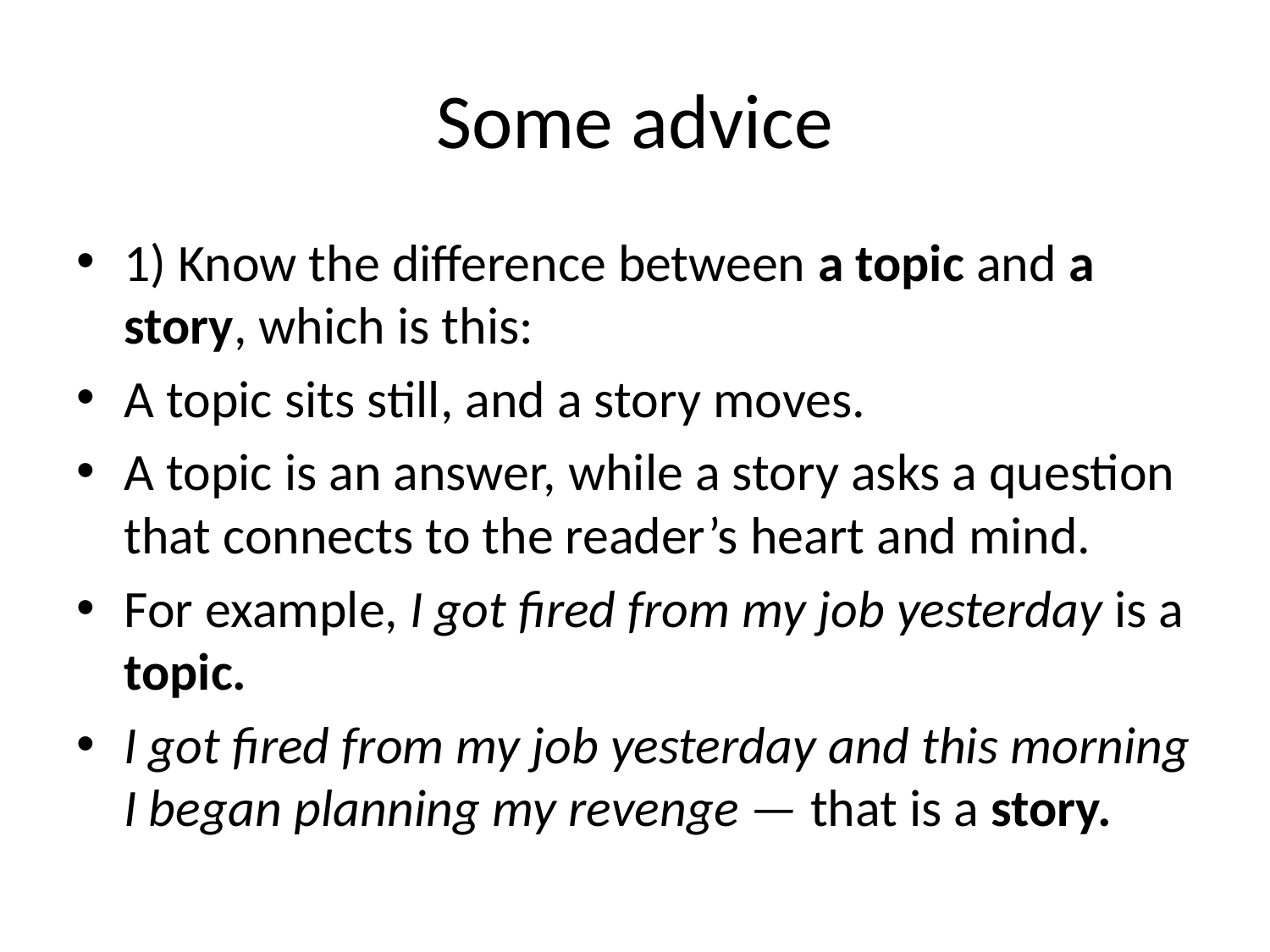

# Some advice
1) Know the difference between a topic and a story, which is this:
A topic sits still, and a story moves.
A topic is an answer, while a story asks a question that connects to the reader’s heart and mind.
For example, I got fired from my job yesterday is a topic.
I got fired from my job yesterday and this morning I began planning my revenge — that is a story.